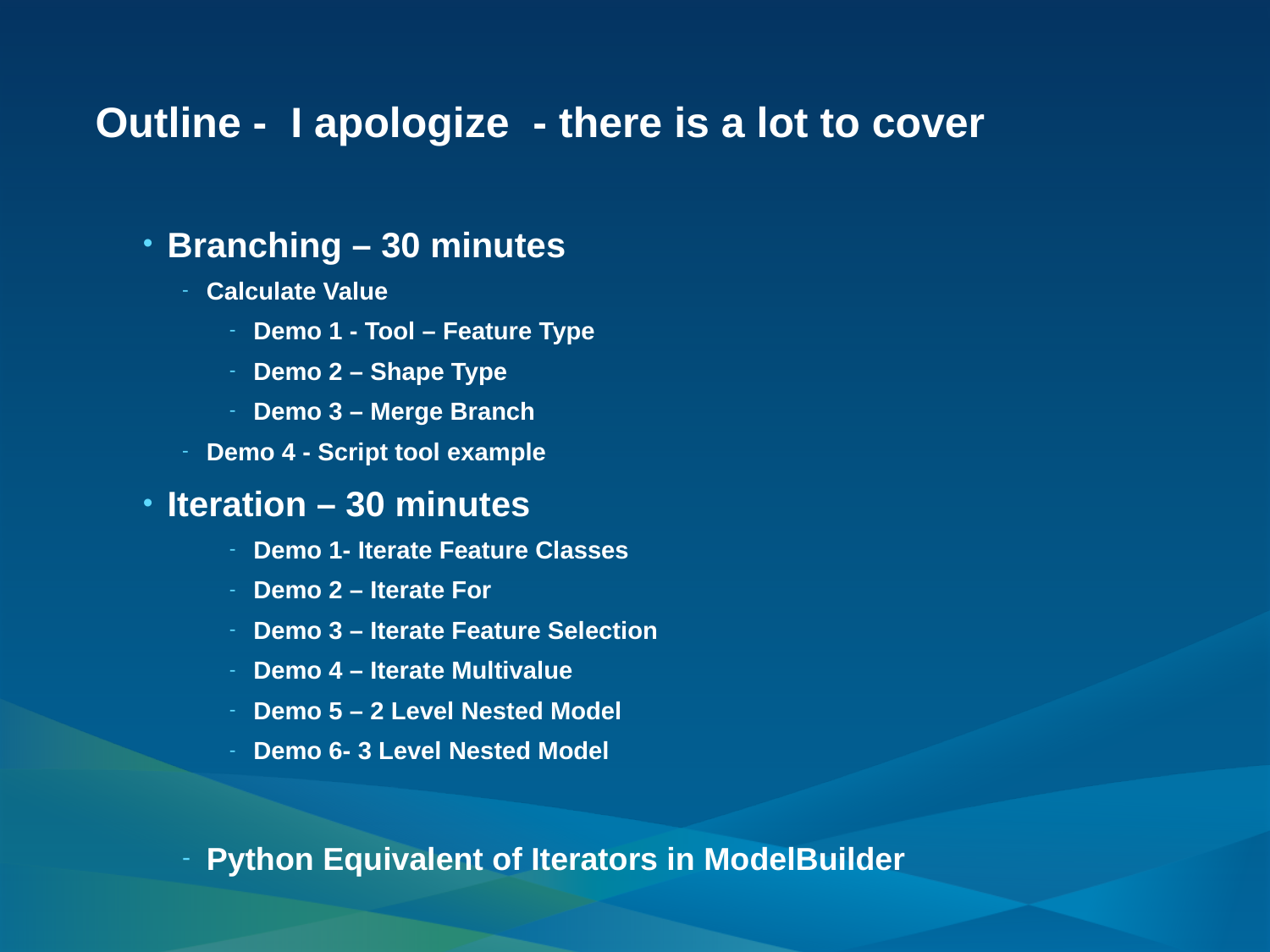

# Outline -  I apologize  - there is a lot to cover
Branching – 30 minutes
Calculate Value
Demo 1 - Tool – Feature Type
Demo 2 – Shape Type
Demo 3 – Merge Branch
Demo 4 - Script tool example
Iteration – 30 minutes
Demo 1- Iterate Feature Classes
Demo 2 – Iterate For
Demo 3 – Iterate Feature Selection
Demo 4 – Iterate Multivalue
Demo 5 – 2 Level Nested Model
Demo 6- 3 Level Nested Model

Python Equivalent of Iterators in ModelBuilder